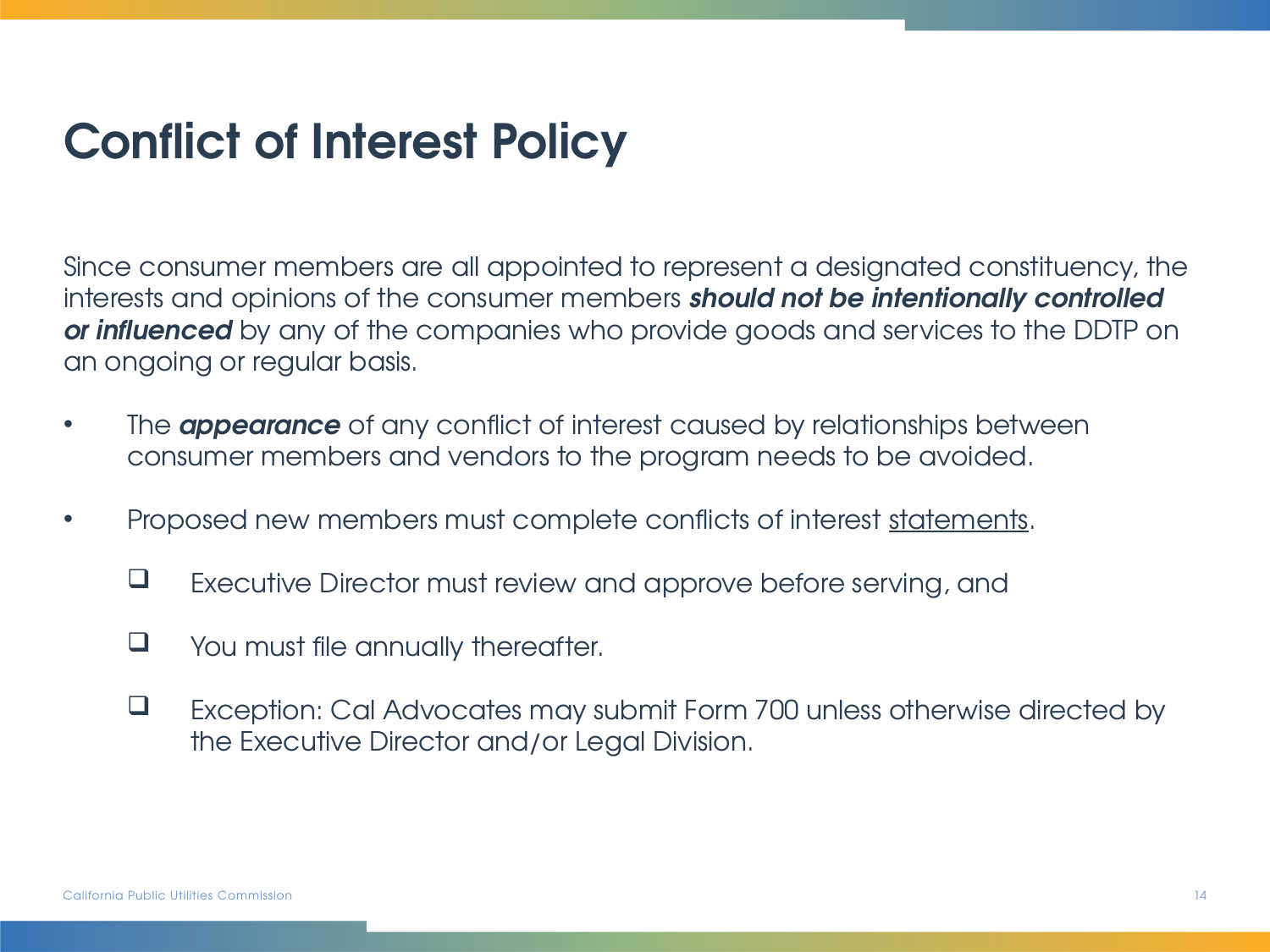

# Conflict of Interest Policy

Since consumer members are all appointed to represent a designated constituency, the interests and opinions of the consumer members should not be intentionally controlled or influenced by any of the companies who provide goods and services to the DDTP on an ongoing or regular basis.

The appearance of any conflict of interest caused by relationships between consumer members and vendors to the program needs to be avoided.
Proposed new members must complete conflicts of interest statements.
Executive Director must review and approve before serving, and
You must file annually thereafter.
Exception: Cal Advocates may submit Form 700 unless otherwise directed by the Executive Director and/or Legal Division.

14